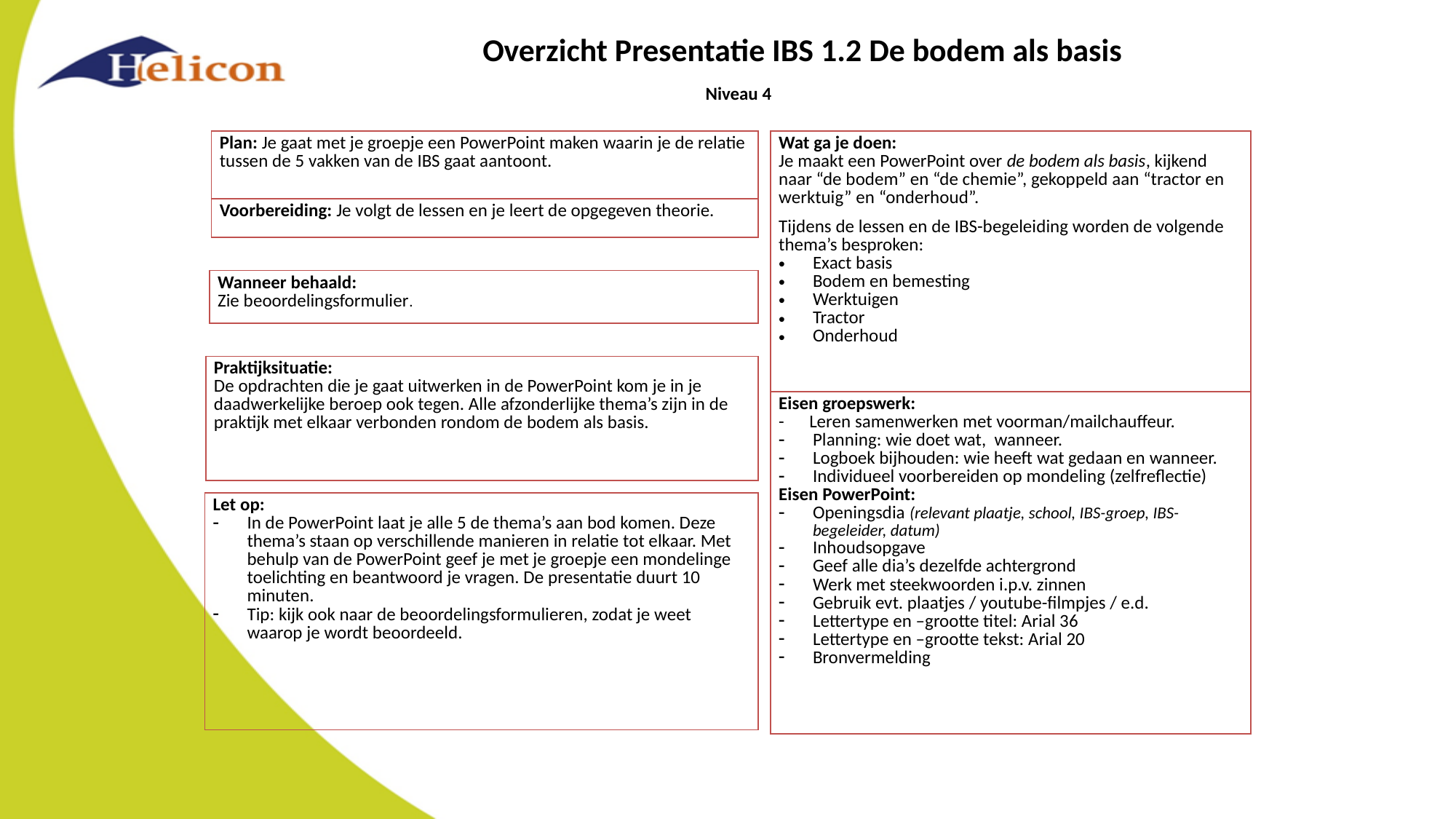

Overzicht Presentatie IBS 1.2 De bodem als basis
                                      Niveau 4
| Plan: Je gaat met je groepje een PowerPoint maken waarin je de relatie tussen de 5 vakken van de IBS gaat aantoont. |
| --- |
| Voorbereiding: Je volgt de lessen en je leert de opgegeven theorie. |
| Wat ga je doen: Je maakt een PowerPoint over de bodem als basis, kijkend naar “de bodem” en “de chemie”, gekoppeld aan “tractor en werktuig” en “onderhoud”. Tijdens de lessen en de IBS-begeleiding worden de volgende thema’s besproken: Exact basis Bodem en bemesting Werktuigen Tractor Onderhoud |
| --- |
| Eisen groepswerk: - Leren samenwerken met voorman/mailchauffeur. Planning: wie doet wat, wanneer. Logboek bijhouden: wie heeft wat gedaan en wanneer. Individueel voorbereiden op mondeling (zelfreflectie) Eisen PowerPoint: Openingsdia (relevant plaatje, school, IBS-groep, IBS-begeleider, datum) Inhoudsopgave Geef alle dia’s dezelfde achtergrond Werk met steekwoorden i.p.v. zinnen Gebruik evt. plaatjes / youtube-filmpjes / e.d. Lettertype en –grootte titel: Arial 36 Lettertype en –grootte tekst: Arial 20 Bronvermelding |
| Wanneer behaald: Zie beoordelingsformulier. |
| --- |
| Praktijksituatie: De opdrachten die je gaat uitwerken in de PowerPoint kom je in je daadwerkelijke beroep ook tegen. Alle afzonderlijke thema’s zijn in de praktijk met elkaar verbonden rondom de bodem als basis. |
| --- |
| Let op: In de PowerPoint laat je alle 5 de thema’s aan bod komen. Deze thema’s staan op verschillende manieren in relatie tot elkaar. Met behulp van de PowerPoint geef je met je groepje een mondelinge toelichting en beantwoord je vragen. De presentatie duurt 10 minuten. Tip: kijk ook naar de beoordelingsformulieren, zodat je weet waarop je wordt beoordeeld. |
| --- |